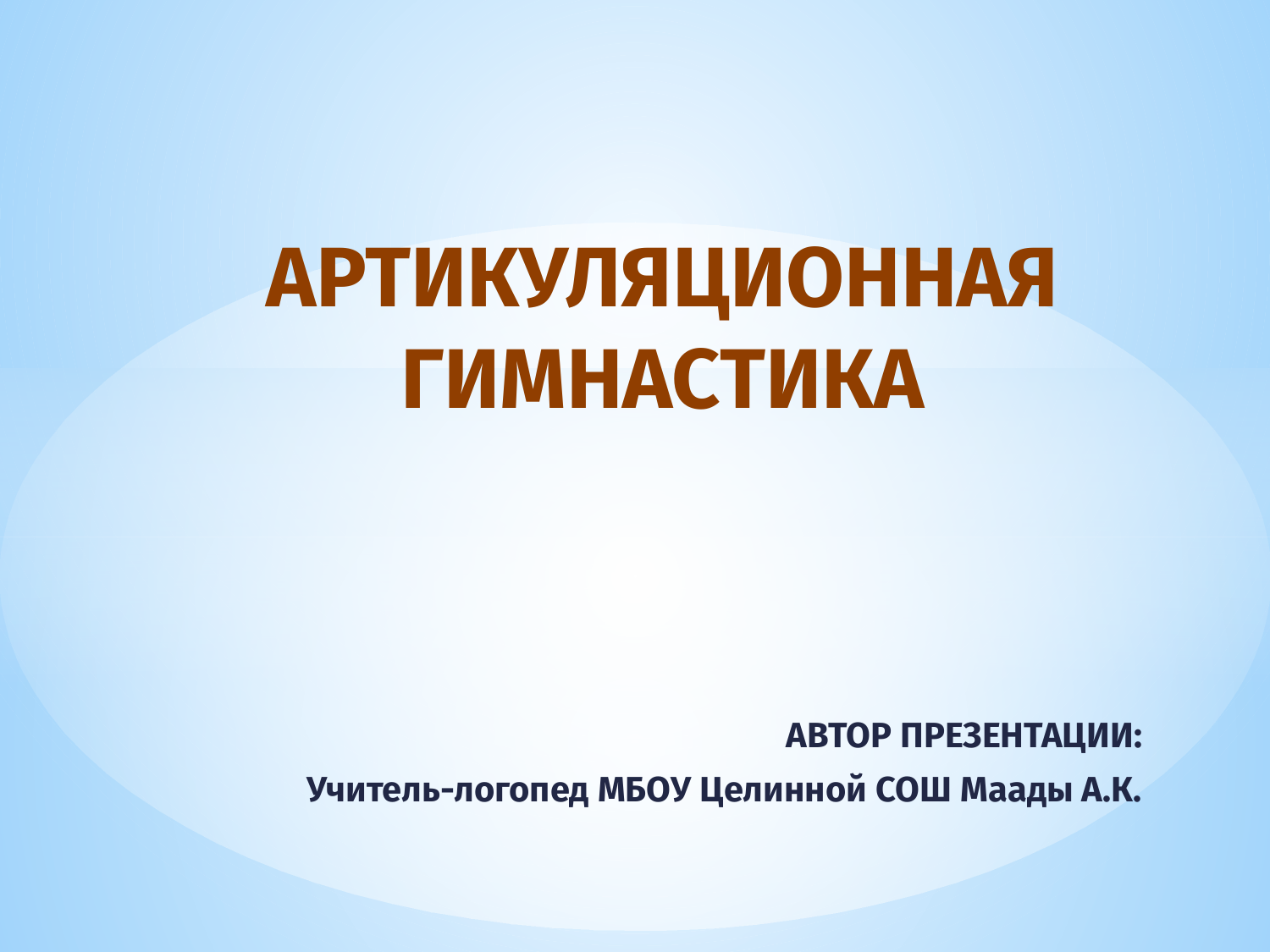

# АРТИКУЛЯЦИОННАЯ ГИМНАСТИКА
АВТОР ПРЕЗЕНТАЦИИ:
Учитель-логопед МБОУ Целинной СОШ Маады А.К.